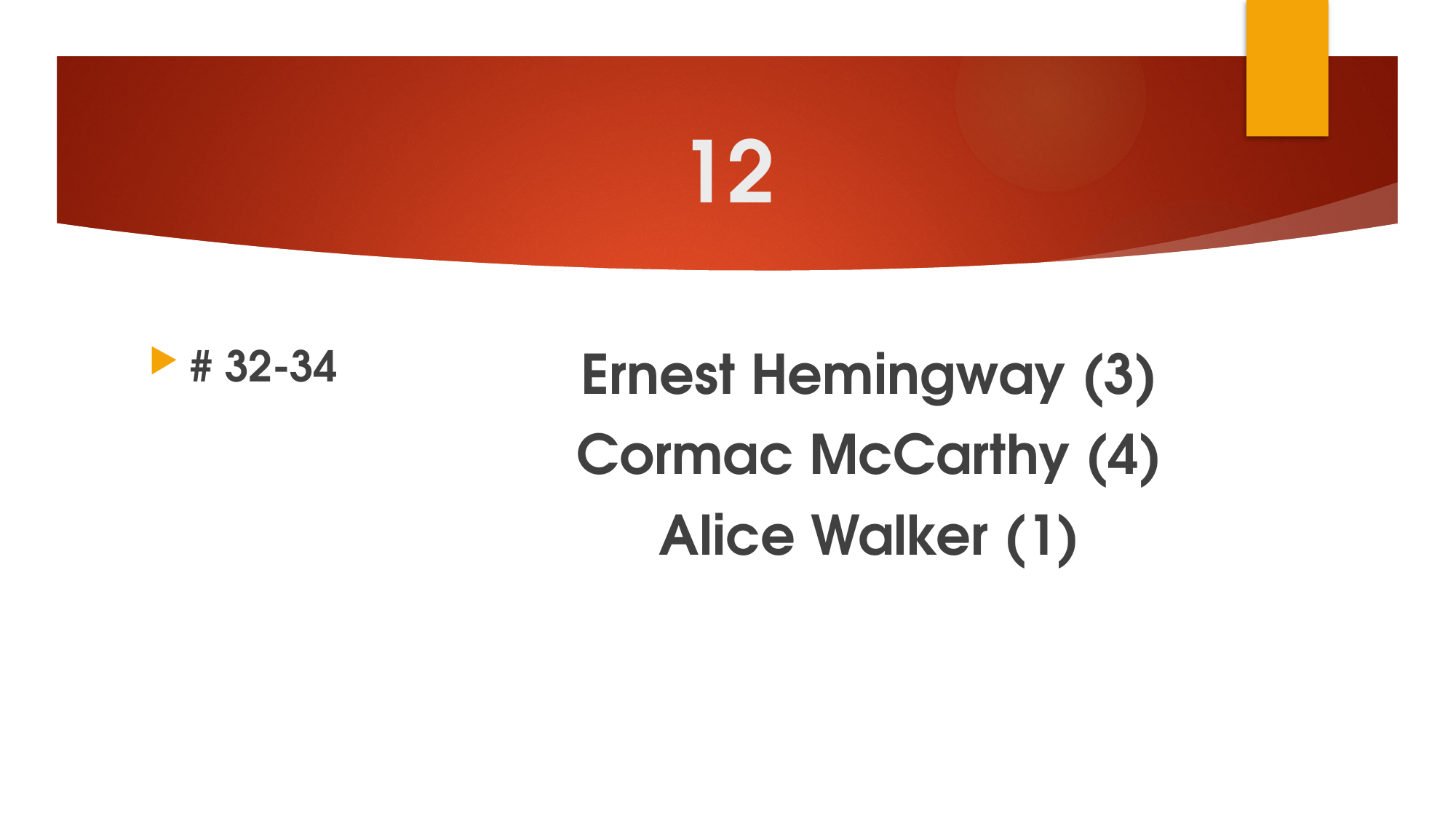

# 12
# 32-34
Ernest Hemingway (3)
Cormac McCarthy (4)
Alice Walker (1)